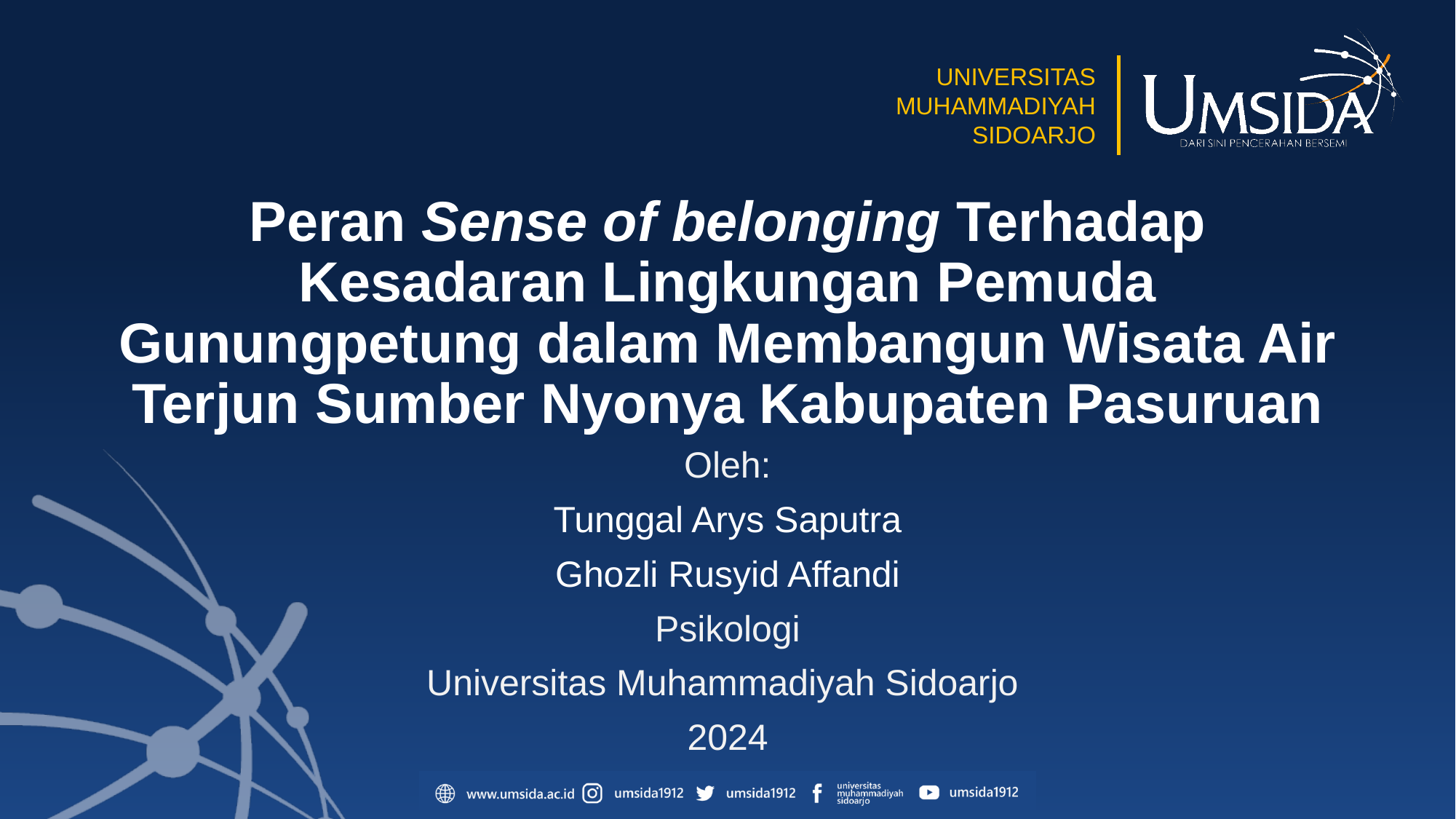

# Peran Sense of belonging Terhadap Kesadaran Lingkungan Pemuda Gunungpetung dalam Membangun Wisata Air Terjun Sumber Nyonya Kabupaten Pasuruan
Oleh:
Tunggal Arys Saputra
Ghozli Rusyid Affandi
Psikologi
Universitas Muhammadiyah Sidoarjo
2024